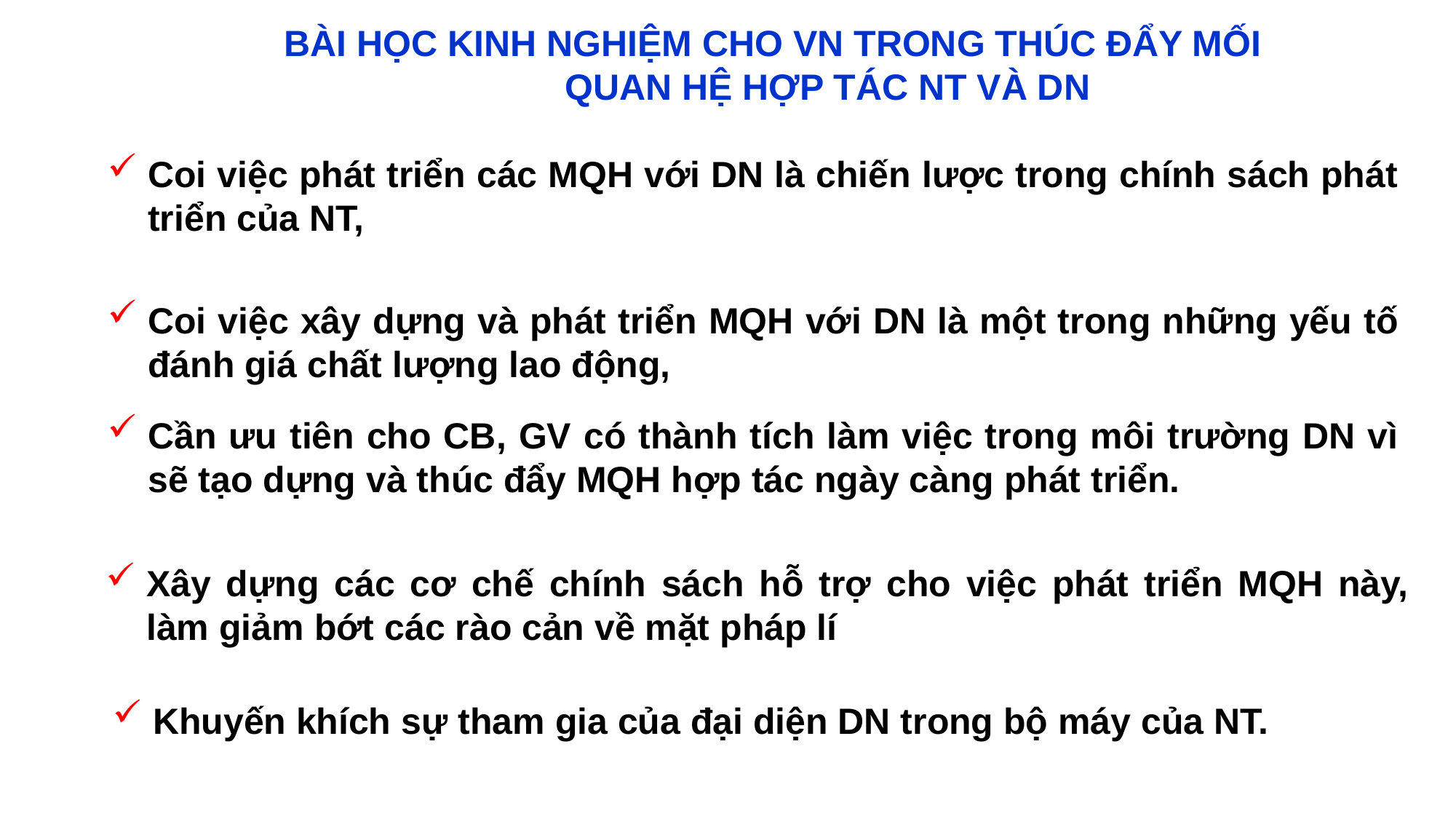

BÀI HỌC KINH NGHIỆM CHO VN TRONG THÚC ĐẨY MỐI QUAN HỆ HỢP TÁC NT VÀ DN
Coi việc phát triển các MQH với DN là chiến lược trong chính sách phát triển của NT,
Coi việc xây dựng và phát triển MQH với DN là một trong những yếu tố đánh giá chất lượng lao động,
Cần ưu tiên cho CB, GV có thành tích làm việc trong môi trường DN vì sẽ tạo dựng và thúc đẩy MQH hợp tác ngày càng phát triển.
Xây dựng các cơ chế chính sách hỗ trợ cho việc phát triển MQH này, làm giảm bớt các rào cản về mặt pháp lí
Khuyến khích sự tham gia của đại diện DN trong bộ máy của NT.